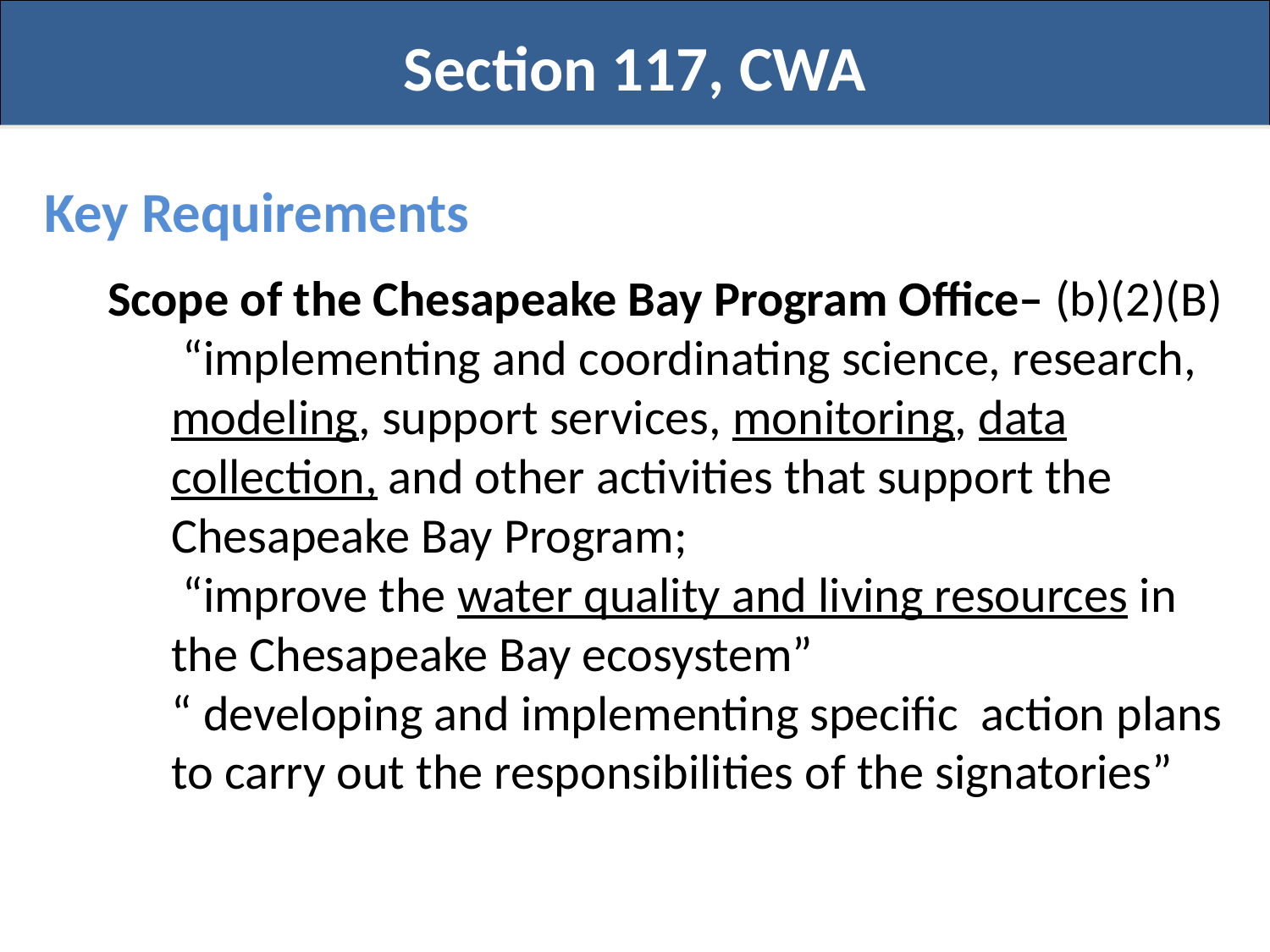

Section 117, CWA
Key Requirements

Scope of the Chesapeake Bay Program Office– (b)(2)(B)
 “implementing and coordinating science, research, modeling, support services, monitoring, data collection, and other activities that support the Chesapeake Bay Program;
 “improve the water quality and living resources in the Chesapeake Bay ecosystem”
“ developing and implementing specific  action plans to carry out the responsibilities of the signatories”